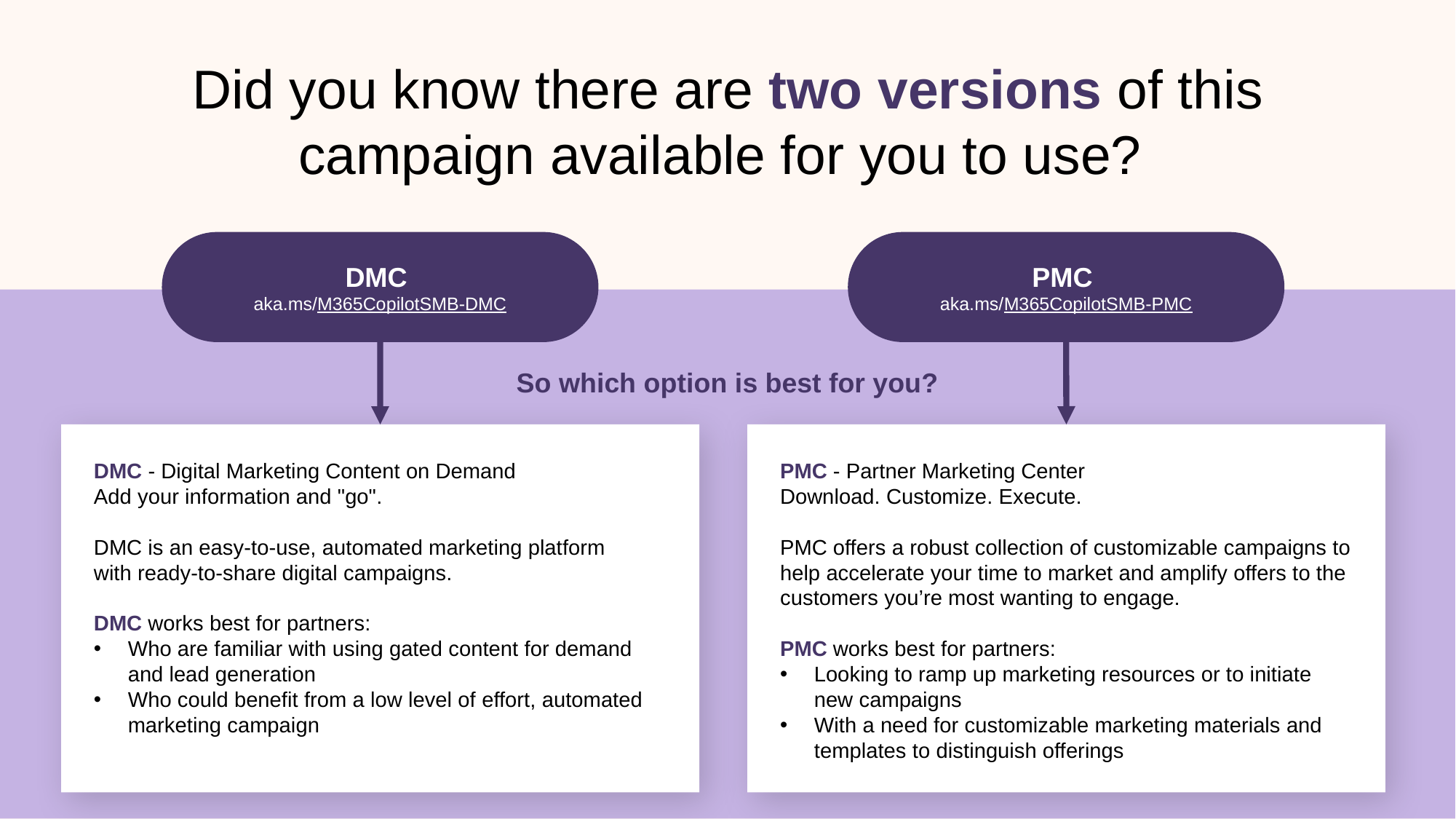

# Did you know there are two versions of this campaign available for you to use?
DMC
aka.ms/M365CopilotSMB-DMC
PMC
aka.ms/M365CopilotSMB-PMC

So which option is best for you?
PMC - Partner Marketing Center
Download. Customize. Execute.

PMC offers a robust collection of customizable campaigns to help accelerate your time to market and amplify offers to the customers you’re most wanting to engage.

PMC works best for partners:
Looking to ramp up marketing resources or to initiate new campaigns
With a need for customizable marketing materials and templates to distinguish offerings
DMC - Digital Marketing Content on Demand
Add your information and "go".

DMC is an easy-to-use, automated marketing platform with ready-to-share digital campaigns.
DMC works best for partners:
Who are familiar with using gated content for demand and lead generation
Who could benefit from a low level of effort, automated marketing campaign